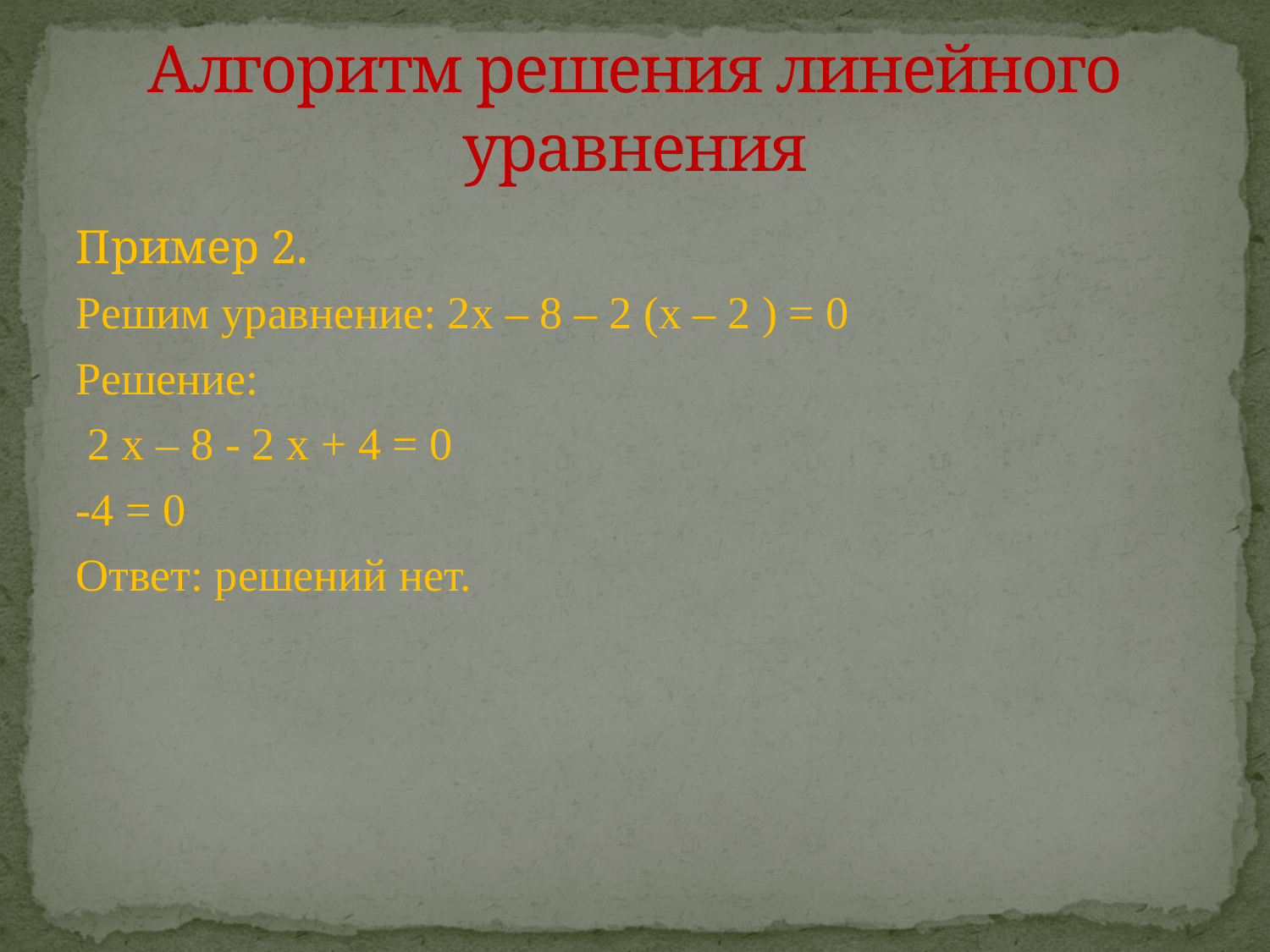

# Алгоритм решения линейного уравнения
Пример 2.
Решим уравнение: 2x – 8 – 2 (x – 2 ) = 0
Решение:
 2 x – 8 - 2 x + 4 = 0
-4 = 0
Ответ: решений нет.